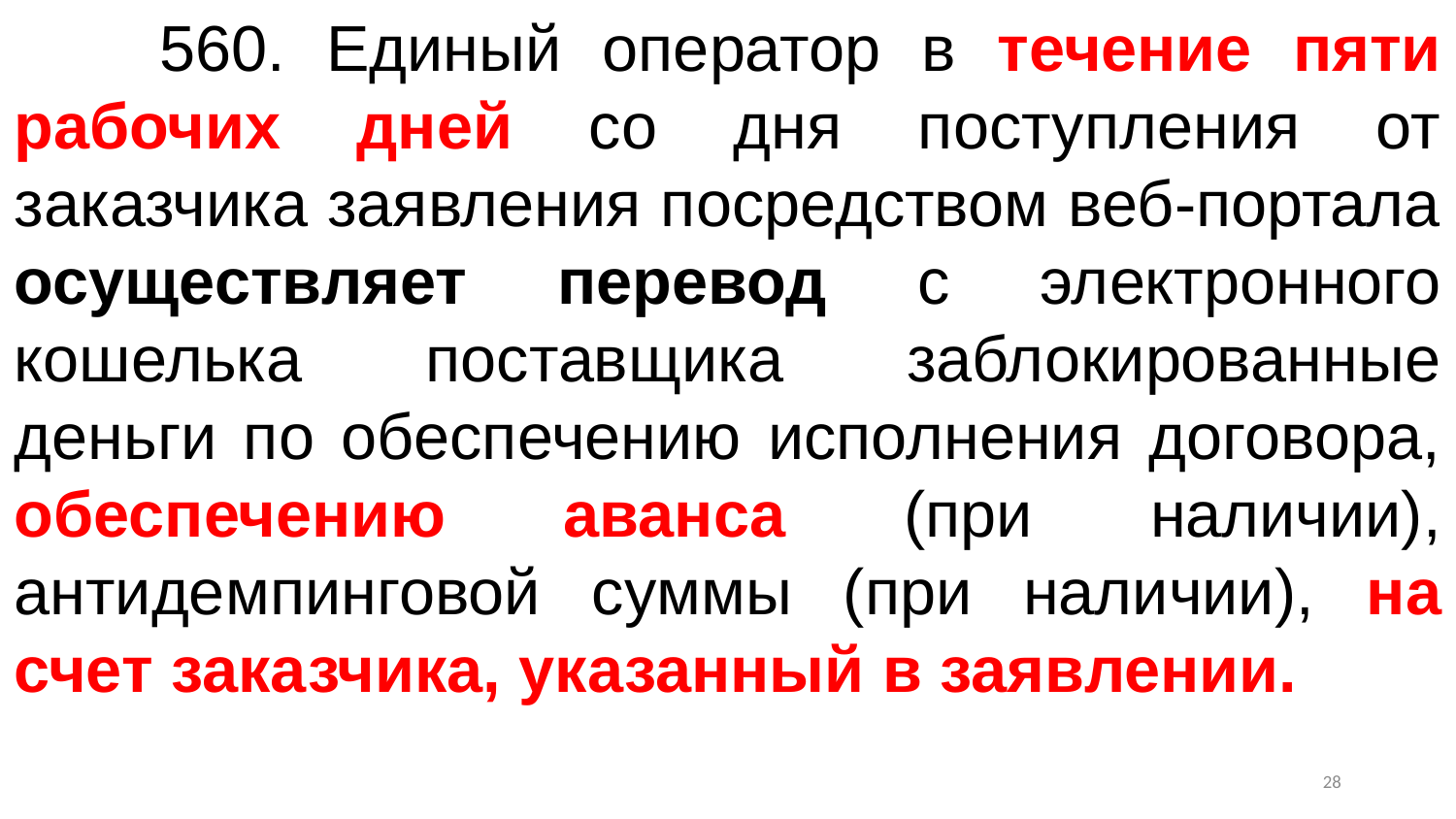

560. Единый оператор в течение пяти рабочих дней со дня поступления от заказчика заявления посредством веб-портала осуществляет перевод с электронного кошелька поставщика заблокированные деньги по обеспечению исполнения договора, обеспечению аванса (при наличии), антидемпинговой суммы (при наличии), на счет заказчика, указанный в заявлении.
28